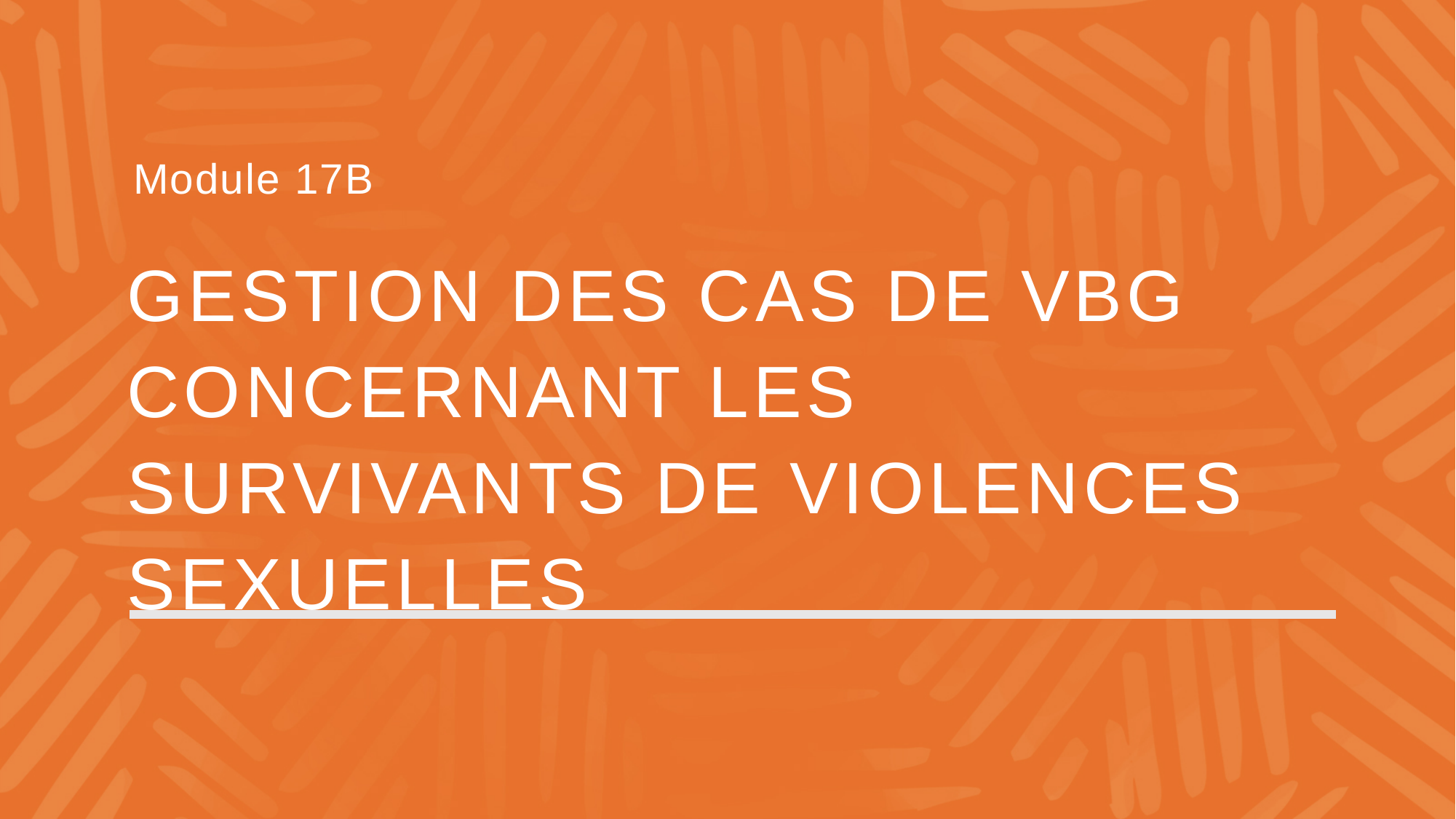

Module 17B
# Gestion des cas de VBG concernant les survivants de violences sexuelles